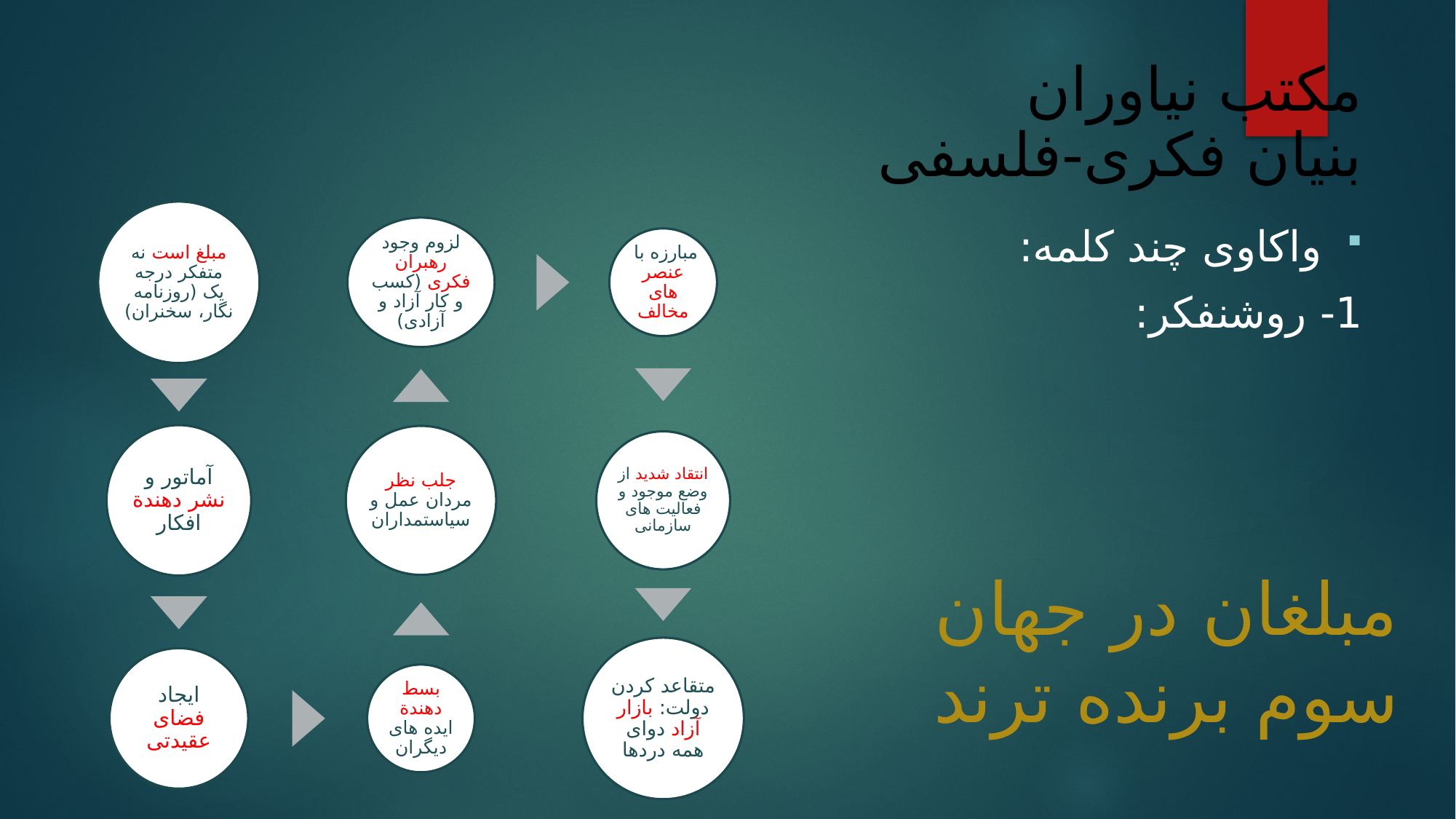

مکتب نیاوران
بنیان فکری-فلسفی
مبلغ است نه متفکر درجه یک (روزنامه نگار، سخنران)
آماتور و نشر دهندة افکار
ایجاد فضای عقیدتی
بسط دهندة ایده های دیگران
جلب نظر مردان عمل و سیاستمداران
لزوم وجود رهبران فکری (کسب و کار آزاد و آزادی)
مبارزه با  عنصر های مخالف
انتقاد شدید از وضع موجود و فعالیت های سازمانی
متقاعد کردن دولت: بازار آزاد دوای همه دردها
واکاوی چند کلمه:
1- روشنفکر:
مبلغان در جهان سوم برنده ترند